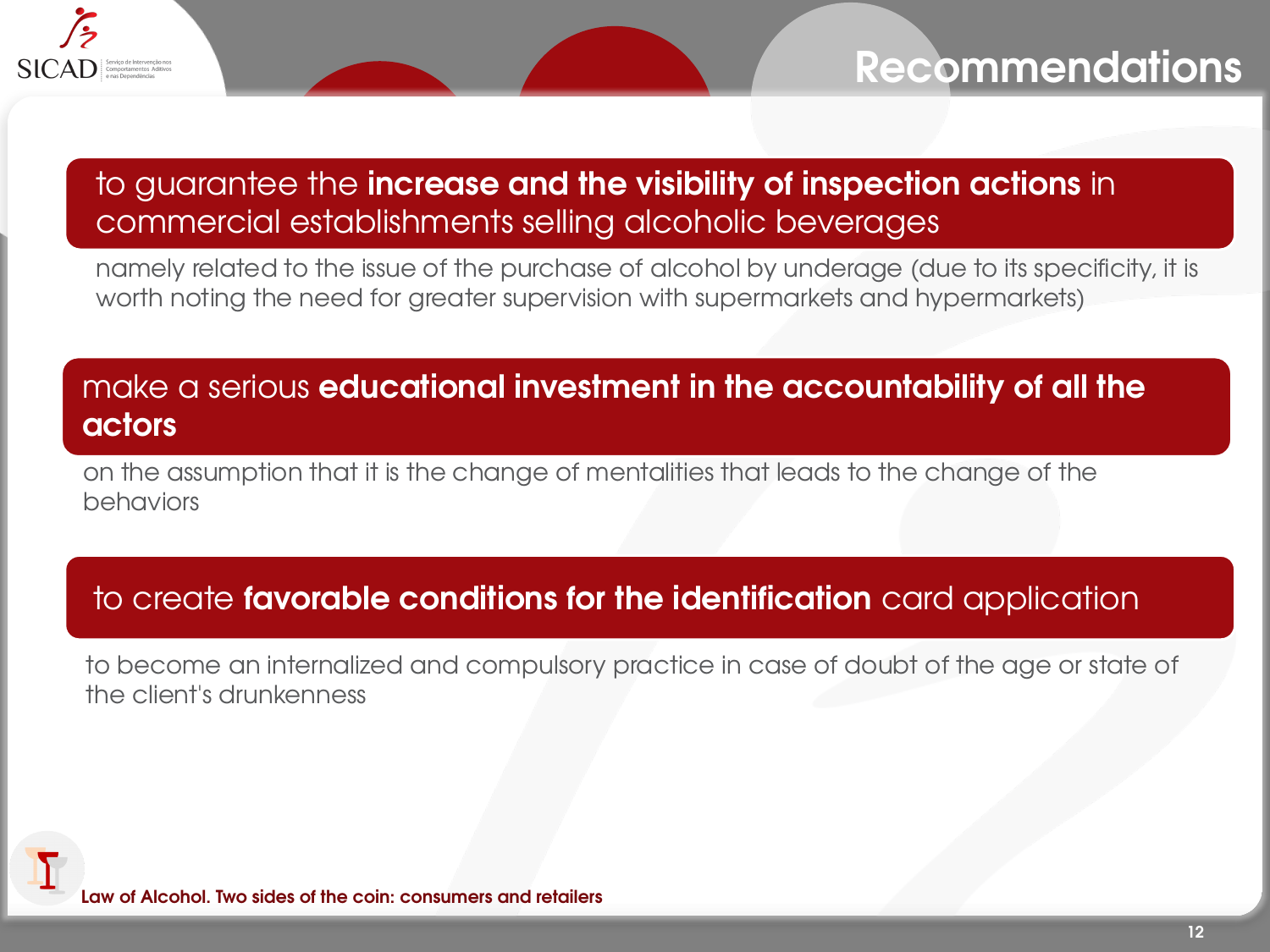

Recommendations

to guarantee the increase and the visibility of inspection actions in commercial establishments selling alcoholic beverages
namely related to the issue of the purchase of alcohol by underage (due to its specificity, it is worth noting the need for greater supervision with supermarkets and hypermarkets)

make a serious educational investment in the accountability of all the actors
on the assumption that it is the change of mentalities that leads to the change of the behaviors

to create favorable conditions for the identification card application
to become an internalized and compulsory practice in case of doubt of the age or state of the client's drunkenness

Law of Alcohol. Two sides of the coin: consumers and retailers
12